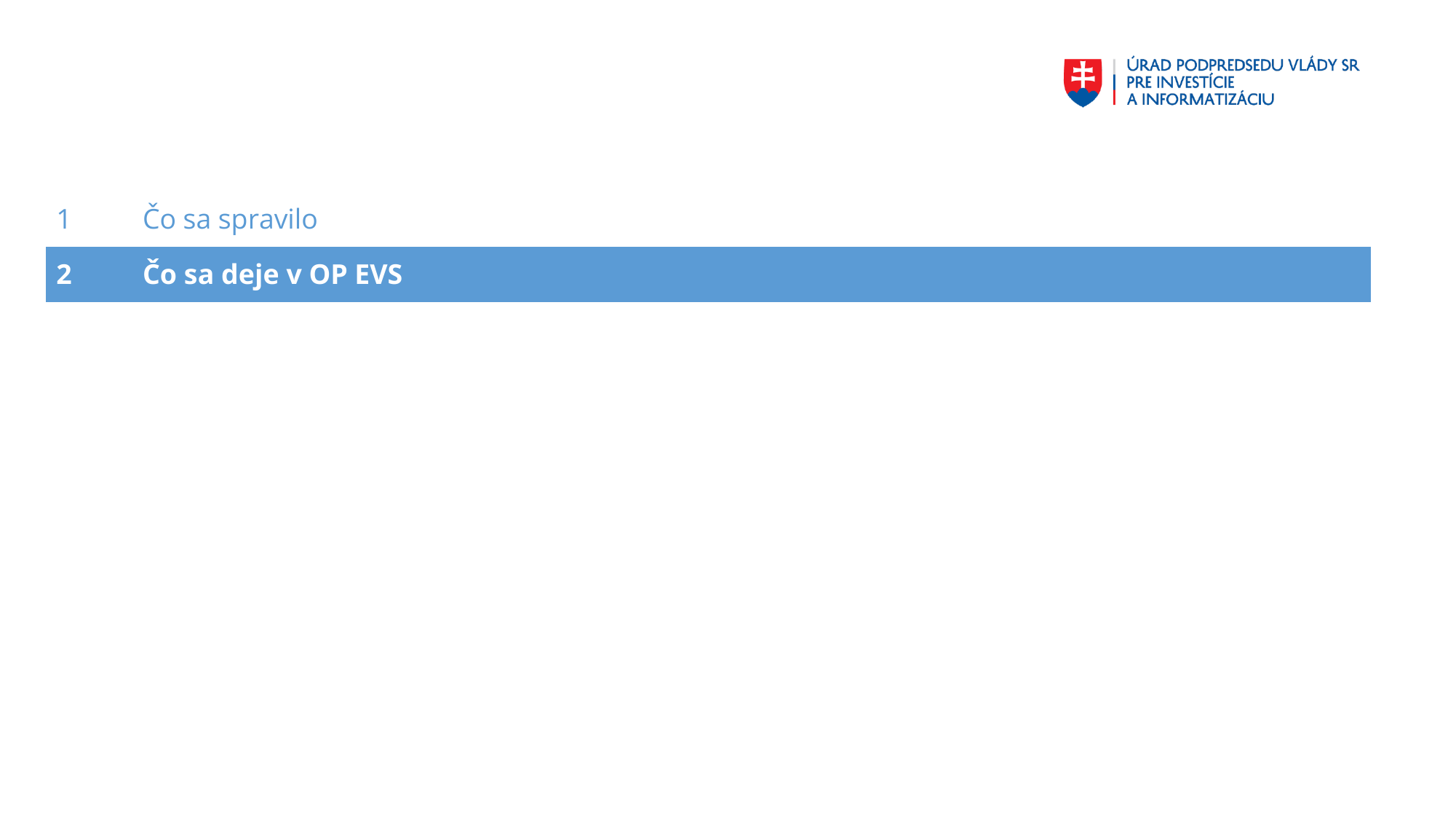

| 1 | Čo sa spravilo |
| --- | --- |
| 2 | Čo sa deje v OP EVS |